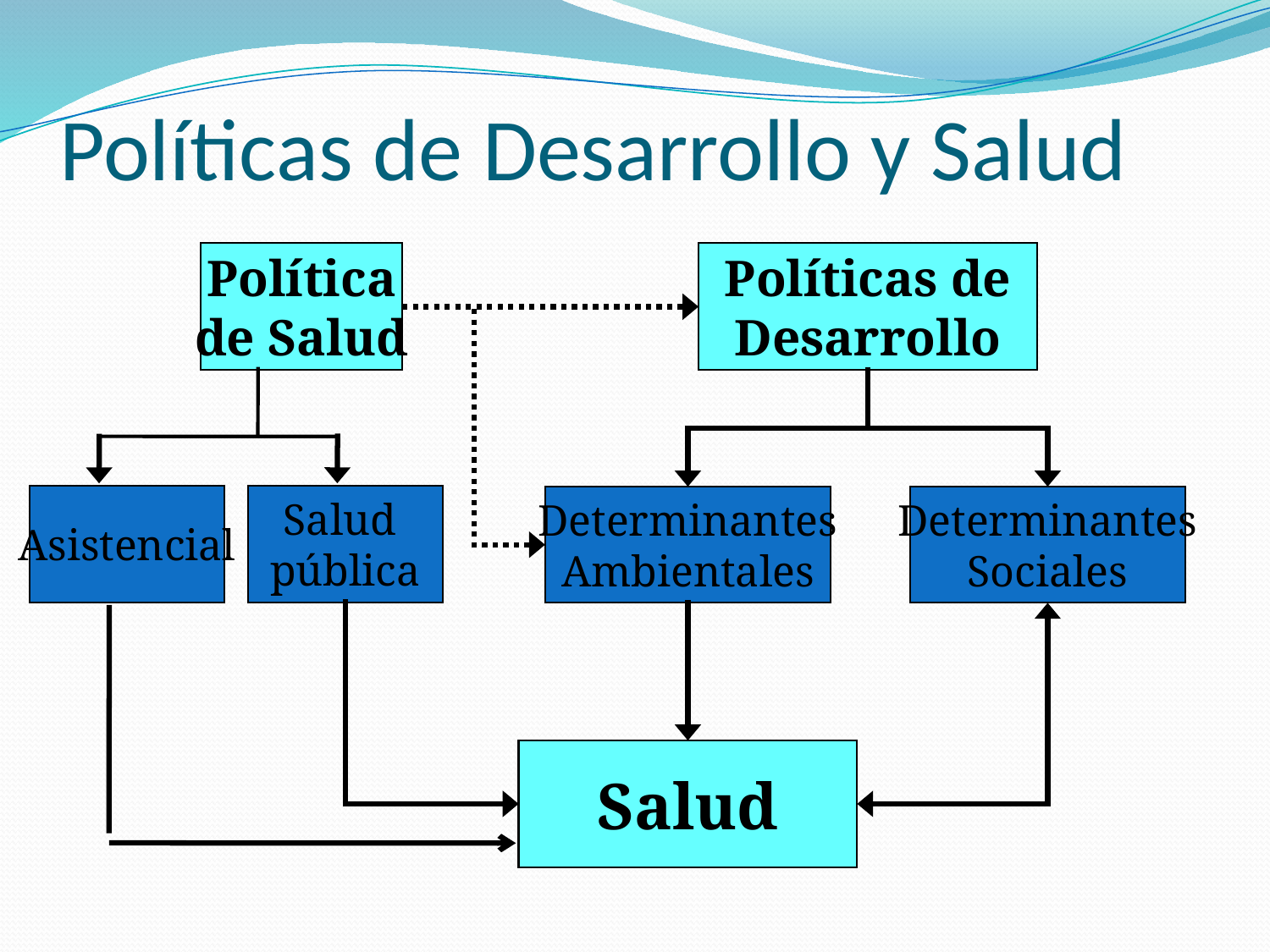

# Políticas de Desarrollo y Salud
Política
de Salud
Políticas de
Desarrollo
Asistencial
Salud
pública
Determinantes
Ambientales
Determinantes
Sociales
Salud